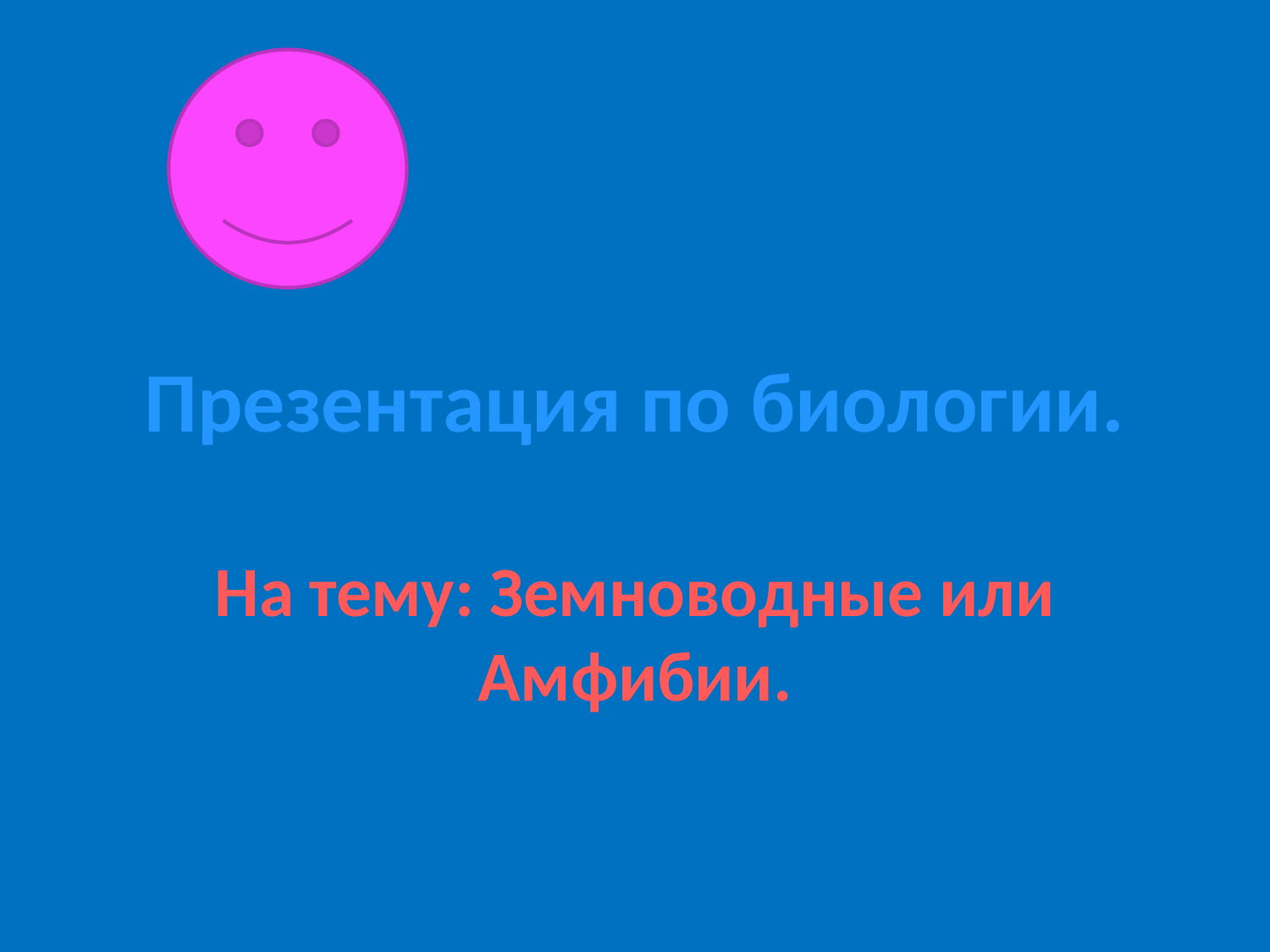

# Презентация по биологии.
На тему: Земноводные или Амфибии.